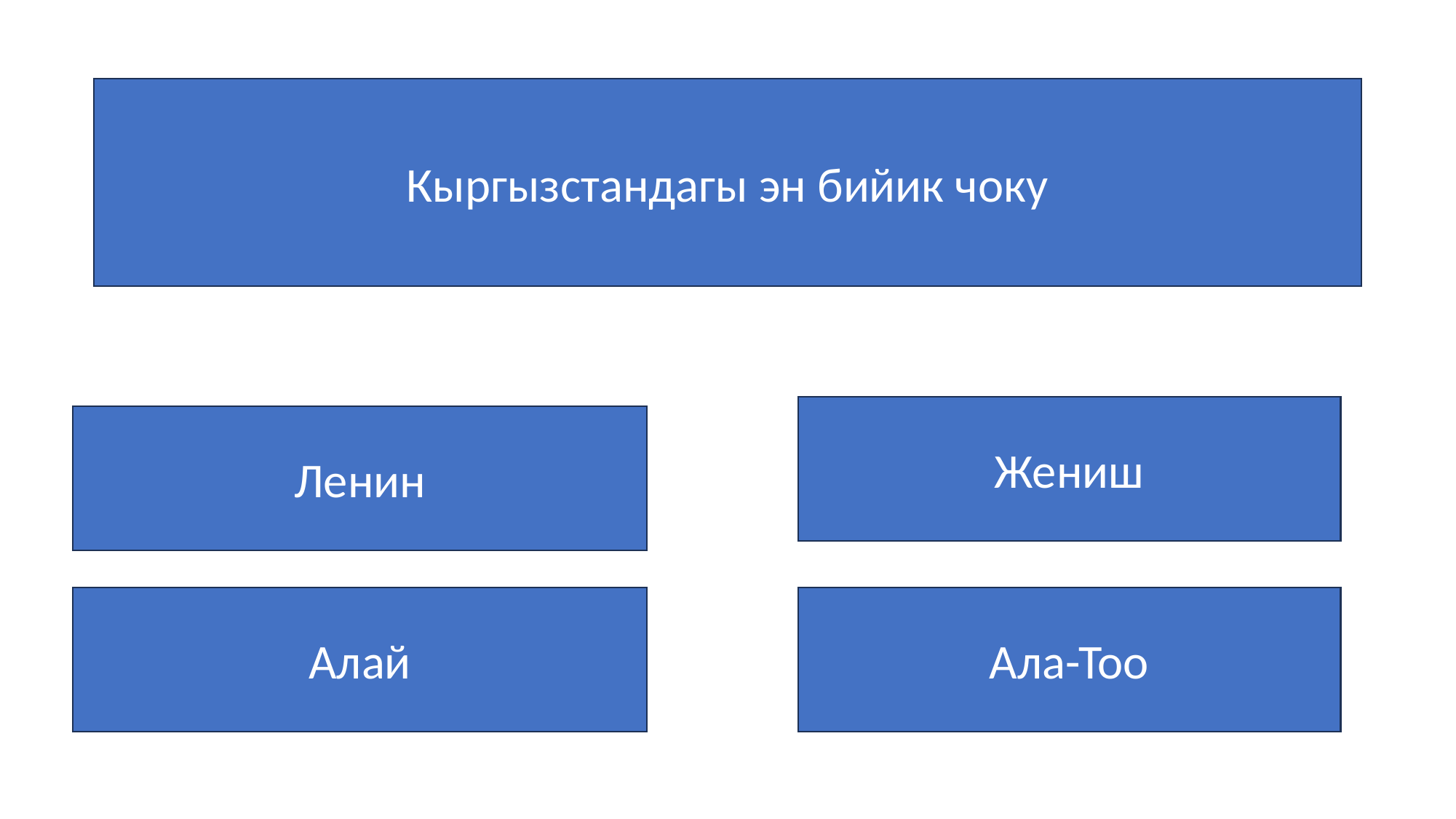

Кыргызстандагы эн бийик чоку
Жениш
Ленин
Алай

Ала-Тоо